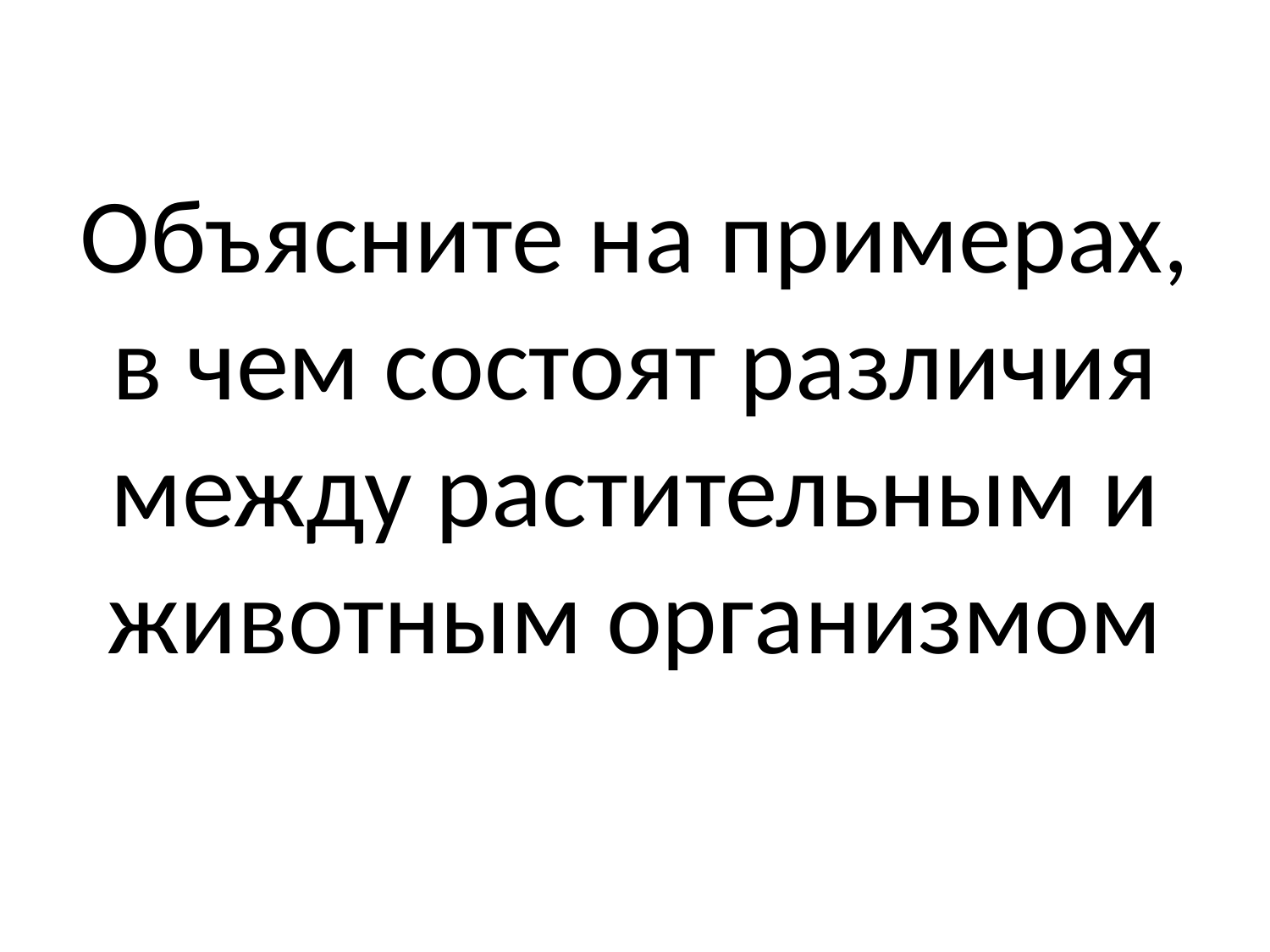

# Объясните на примерах, в чем состоят различия между растительным и животным организмом